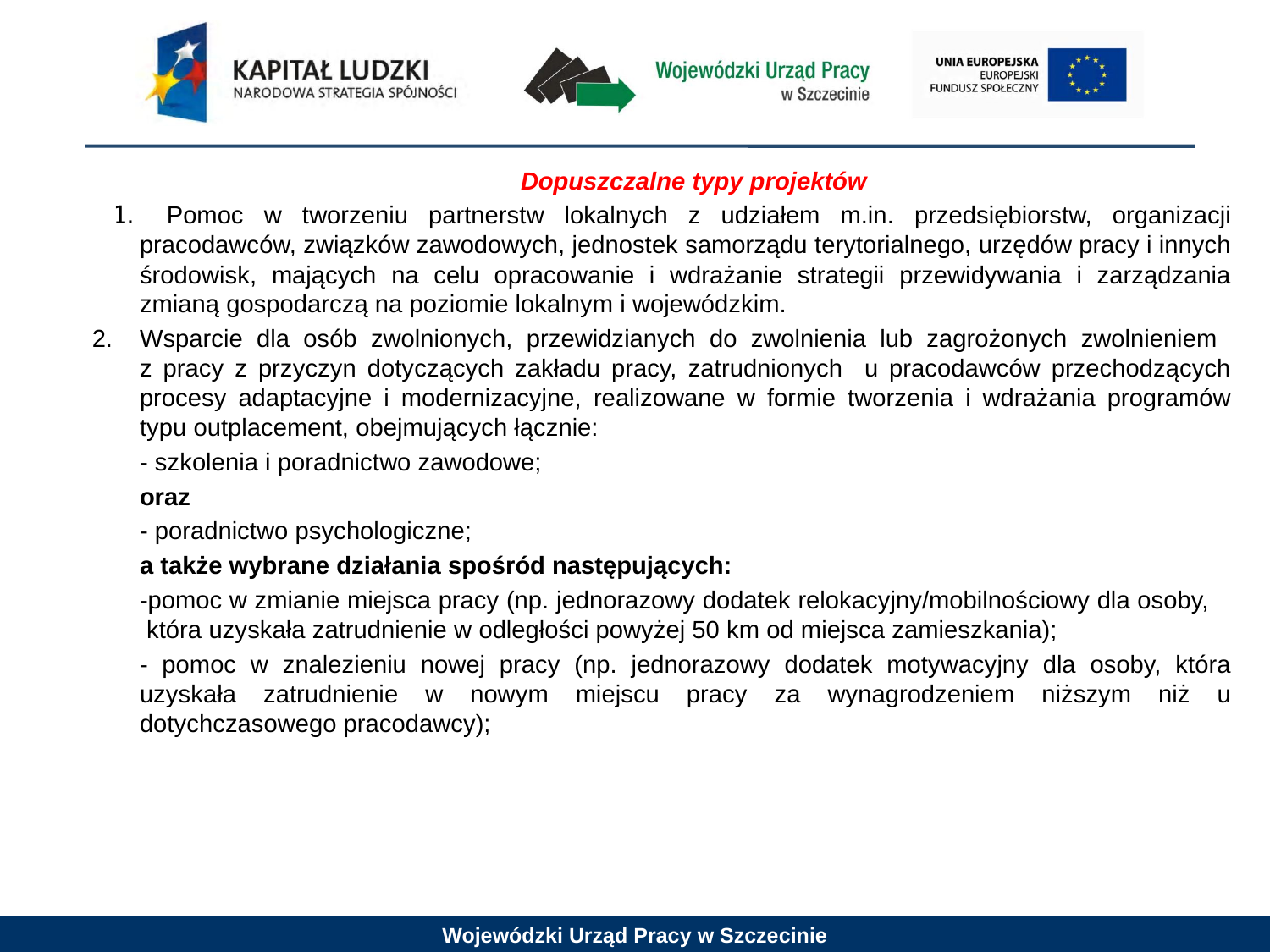

Dopuszczalne typy projektów
 1. 	Pomoc w tworzeniu partnerstw lokalnych z udziałem m.in. przedsiębiorstw, organizacji pracodawców, związków zawodowych, jednostek samorządu terytorialnego, urzędów pracy i innych środowisk, mających na celu opracowanie i wdrażanie strategii przewidywania i zarządzania zmianą gospodarczą na poziomie lokalnym i wojewódzkim.
2.	Wsparcie dla osób zwolnionych, przewidzianych do zwolnienia lub zagrożonych zwolnieniem
z pracy z przyczyn dotyczących zakładu pracy, zatrudnionych  u pracodawców przechodzących procesy adaptacyjne i modernizacyjne, realizowane w formie tworzenia i wdrażania programów typu outplacement, obejmujących łącznie:
	- szkolenia i poradnictwo zawodowe;
	oraz
	- poradnictwo psychologiczne;
	a także wybrane działania spośród następujących:
	-pomoc w zmianie miejsca pracy (np. jednorazowy dodatek relokacyjny/mobilnościowy dla osoby,     która uzyskała zatrudnienie w odległości powyżej 50 km od miejsca zamieszkania);
	- pomoc w znalezieniu nowej pracy (np. jednorazowy dodatek motywacyjny dla osoby, która uzyskała zatrudnienie w nowym miejscu pracy za wynagrodzeniem niższym niż u dotychczasowego pracodawcy);